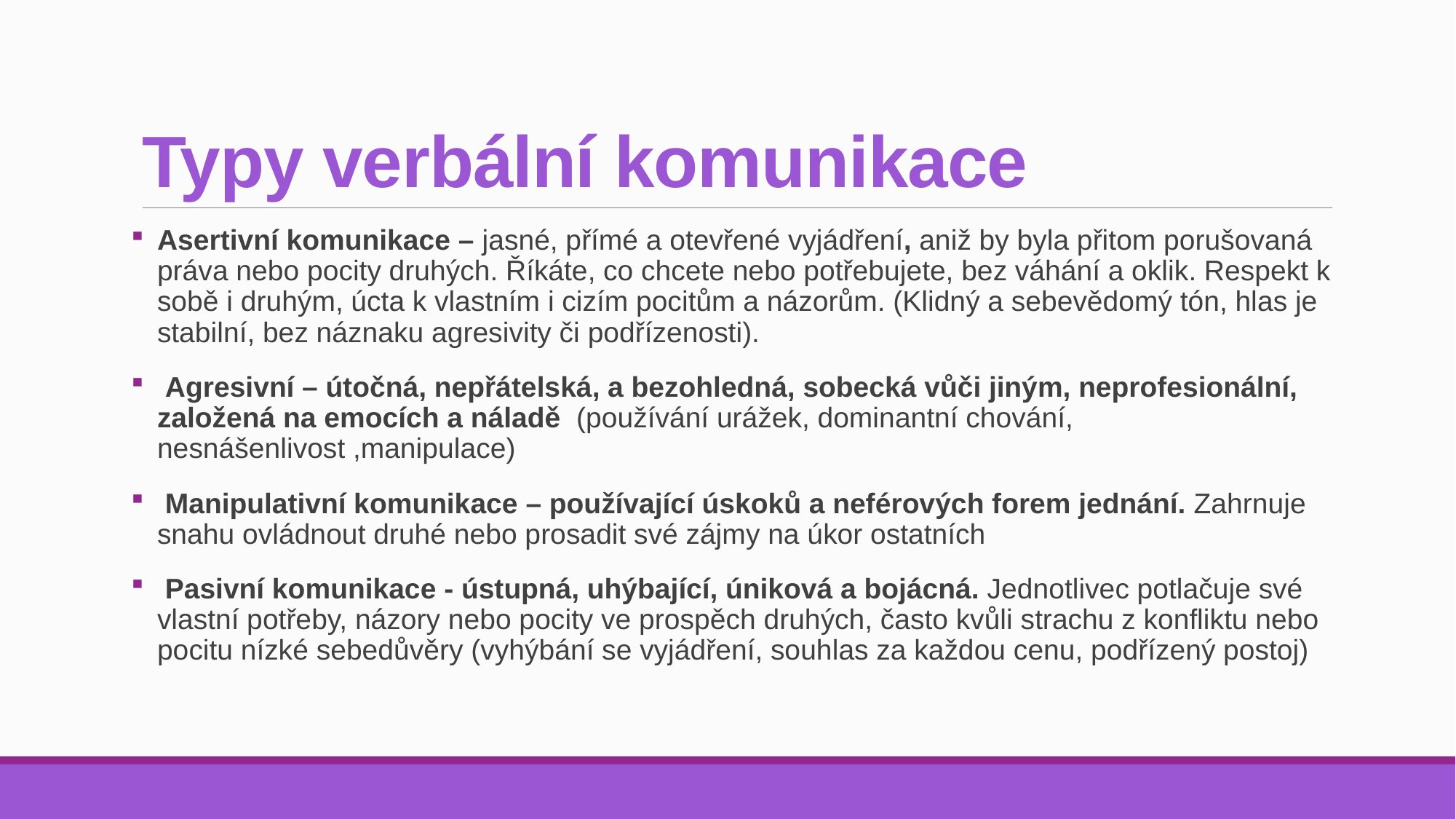

# Typy verbální komunikace
Asertivní komunikace – jasné, přímé a otevřené vyjádření, aniž by byla přitom porušovaná práva nebo pocity druhých. Říkáte, co chcete nebo potřebujete, bez váhání a oklik. Respekt k sobě i druhým, úcta k vlastním i cizím pocitům a názorům. (Klidný a sebevědomý tón, hlas je stabilní, bez náznaku agresivity či podřízenosti).
 Agresivní – útočná, nepřátelská, a bezohledná, sobecká vůči jiným, neprofesionální, založená na emocích a náladě  (používání urážek, dominantní chování, nesnášenlivost ,manipulace)
 Manipulativní komunikace – používající úskoků a neférových forem jednání. Zahrnuje snahu ovládnout druhé nebo prosadit své zájmy na úkor ostatních
 Pasivní komunikace - ústupná, uhýbající, úniková a bojácná. Jednotlivec potlačuje své vlastní potřeby, názory nebo pocity ve prospěch druhých, často kvůli strachu z konfliktu nebo pocitu nízké sebedůvěry (vyhýbání se vyjádření, souhlas za každou cenu, podřízený postoj)